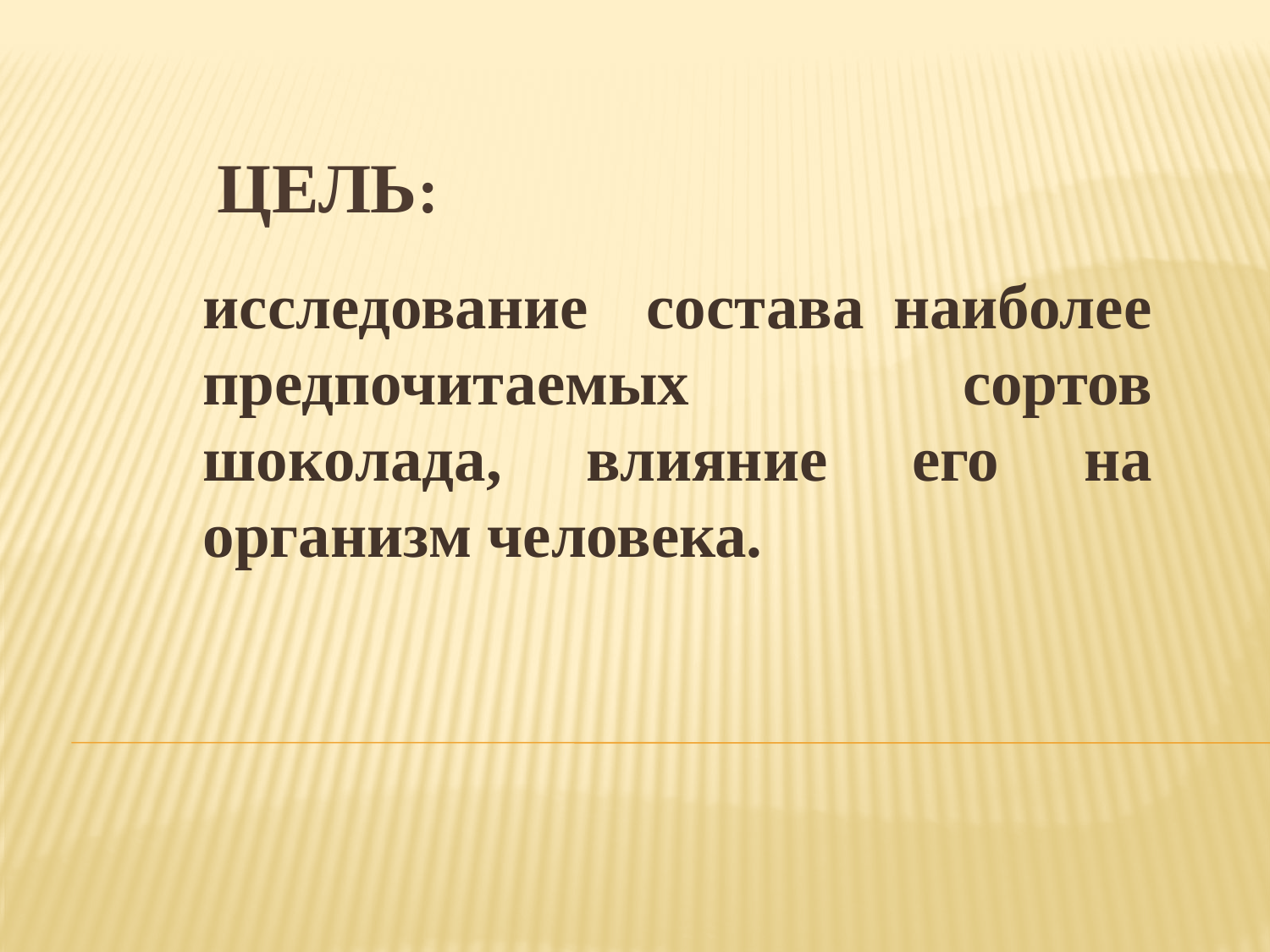

# Цель:
исследование  состава наиболее предпочитаемых сортов шоколада, влияние его на организм человека.